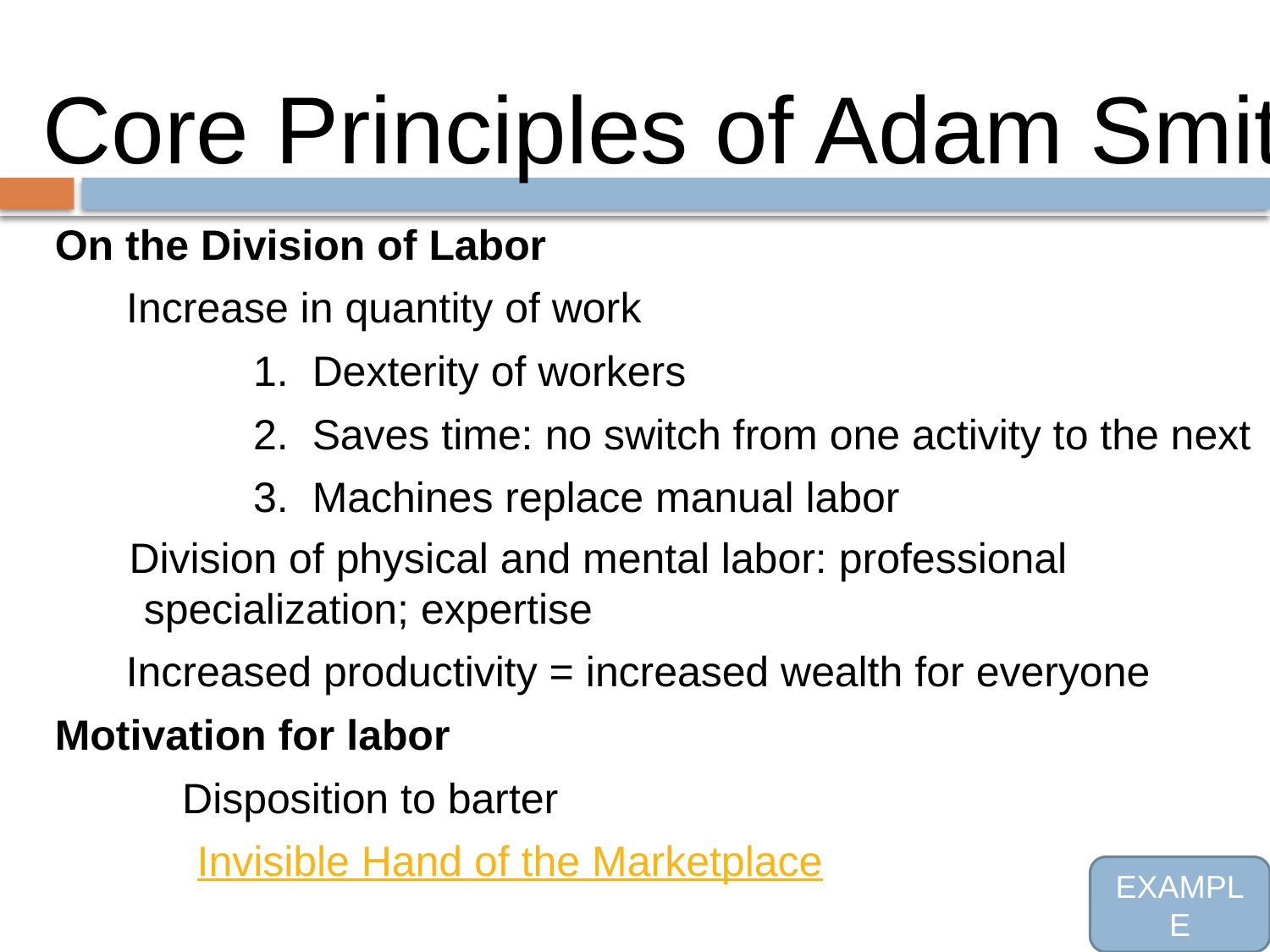

Core Principles of Adam Smith
On the Division of Labor
	Increase in quantity of work
		1.  Dexterity of workers
		2.  Saves time: no switch from one activity to the next
		3.  Machines replace manual labor
  Division of physical and mental labor: professional specialization; expertise
      Increased productivity = increased wealth for everyone
Motivation for labor
	       Disposition to barter
            Invisible Hand of the Marketplace

EXAMPLE